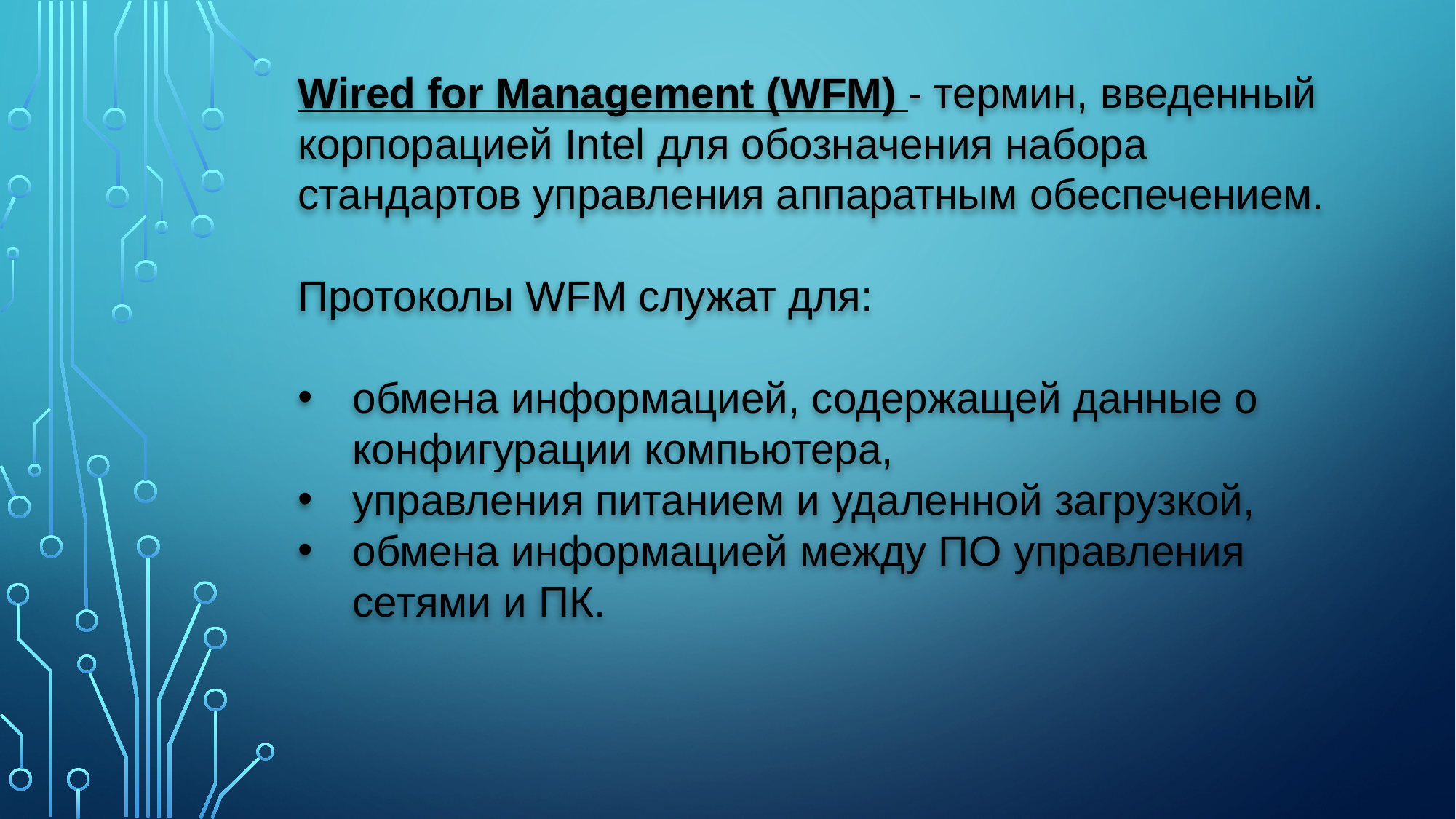

Wired for Management (WFM) - термин, введенный корпорацией Intel для обозначения набора стандартов управления аппаратным обеспечением.

Протоколы WFM служат для:

обмена информацией, содержащей данные о конфигурации компьютера,
управления питанием и удаленной загрузкой,
обмена информацией между ПО управления сетями и ПК.